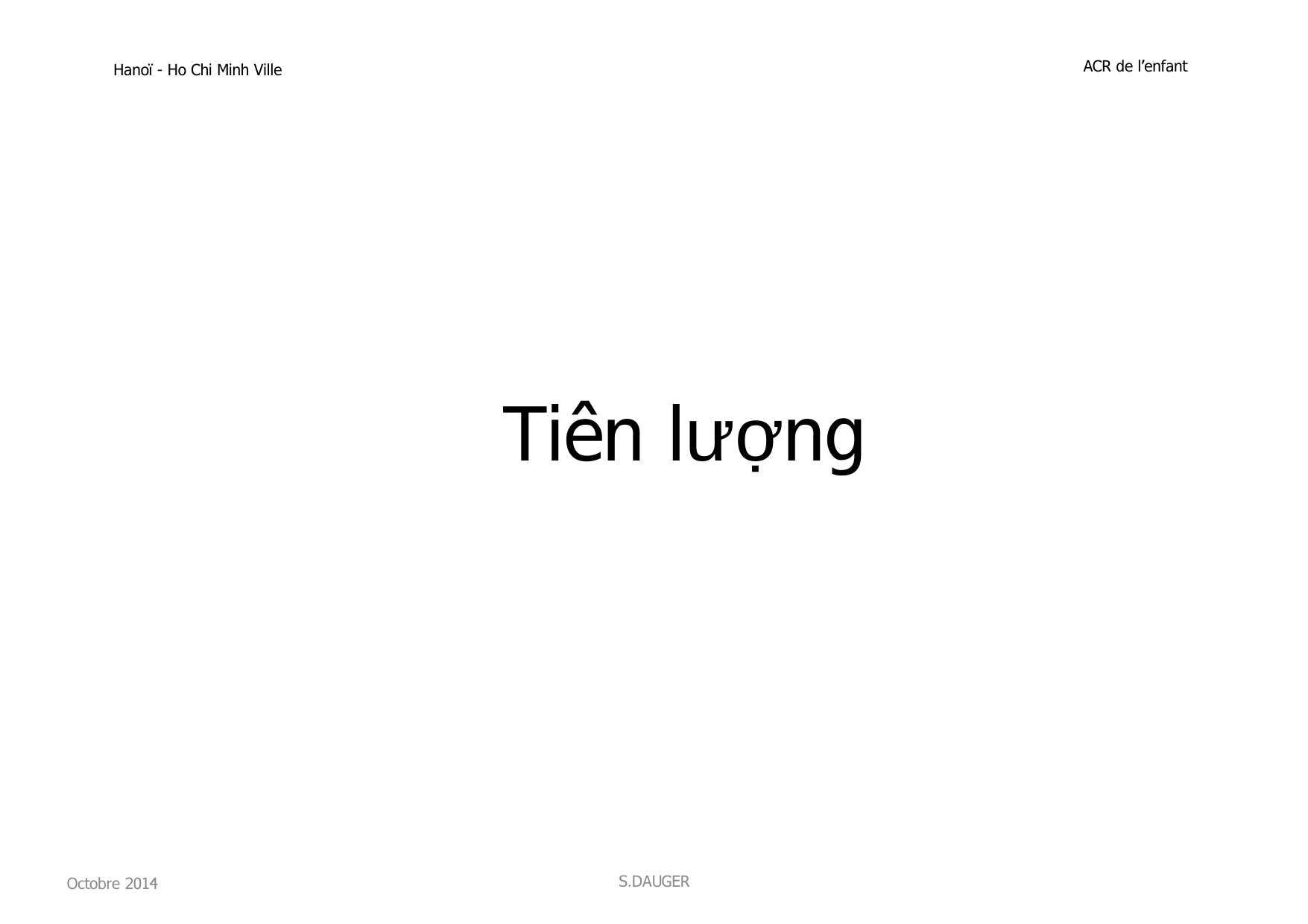

ACR de l’enfant
Hanoï - Ho Chi Minh Ville
Tiên lượng
Octobre 2014
S.DAUGER